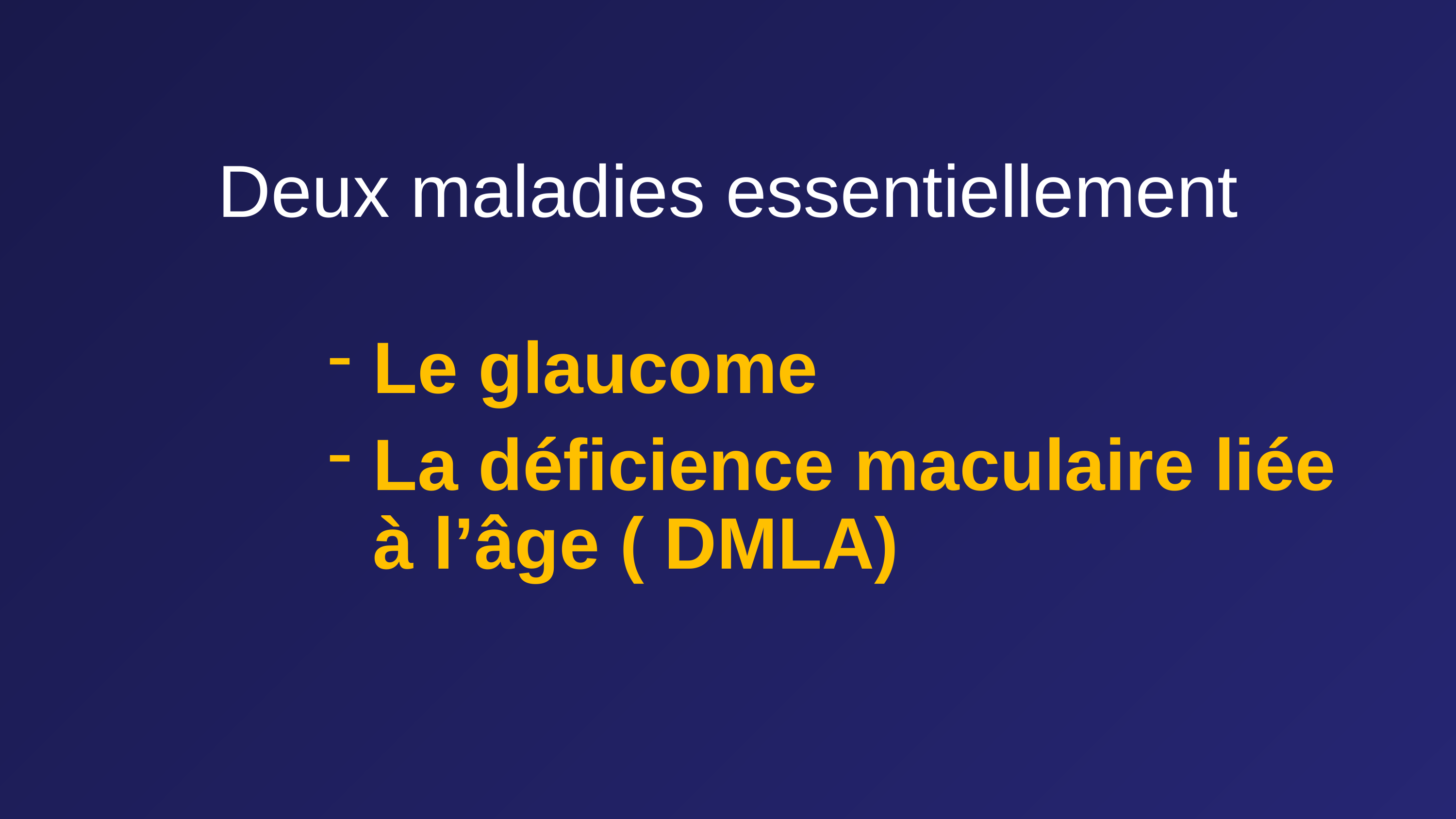

# Deux maladies essentiellement
Le glaucome
La déficience maculaire liée à l’âge ( DMLA)